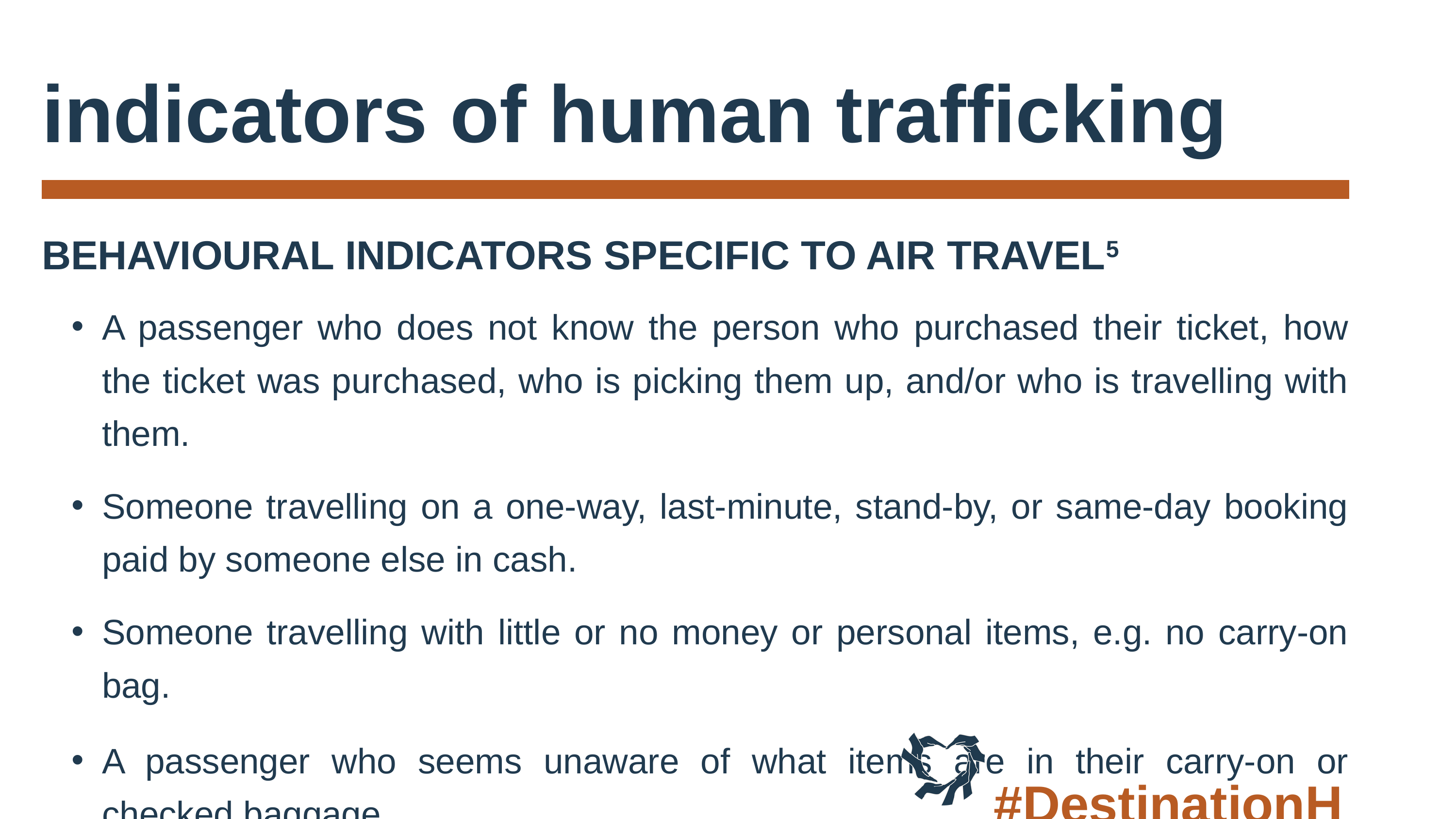

indicators of human trafficking

BEHAVIOURAL INDICATORS SPECIFIC TO AIR TRAVEL5
A passenger who does not know the person who purchased their ticket, how the ticket was purchased, who is picking them up, and/or who is travelling with them.

Someone travelling on a one-way, last-minute, stand-by, or same-day booking paid by someone else in cash.

Someone travelling with little or no money or personal items, e.g. no carry-on bag.

A passenger who seems unaware of what items are in their carry-on or checked baggage.

#DestinationHope